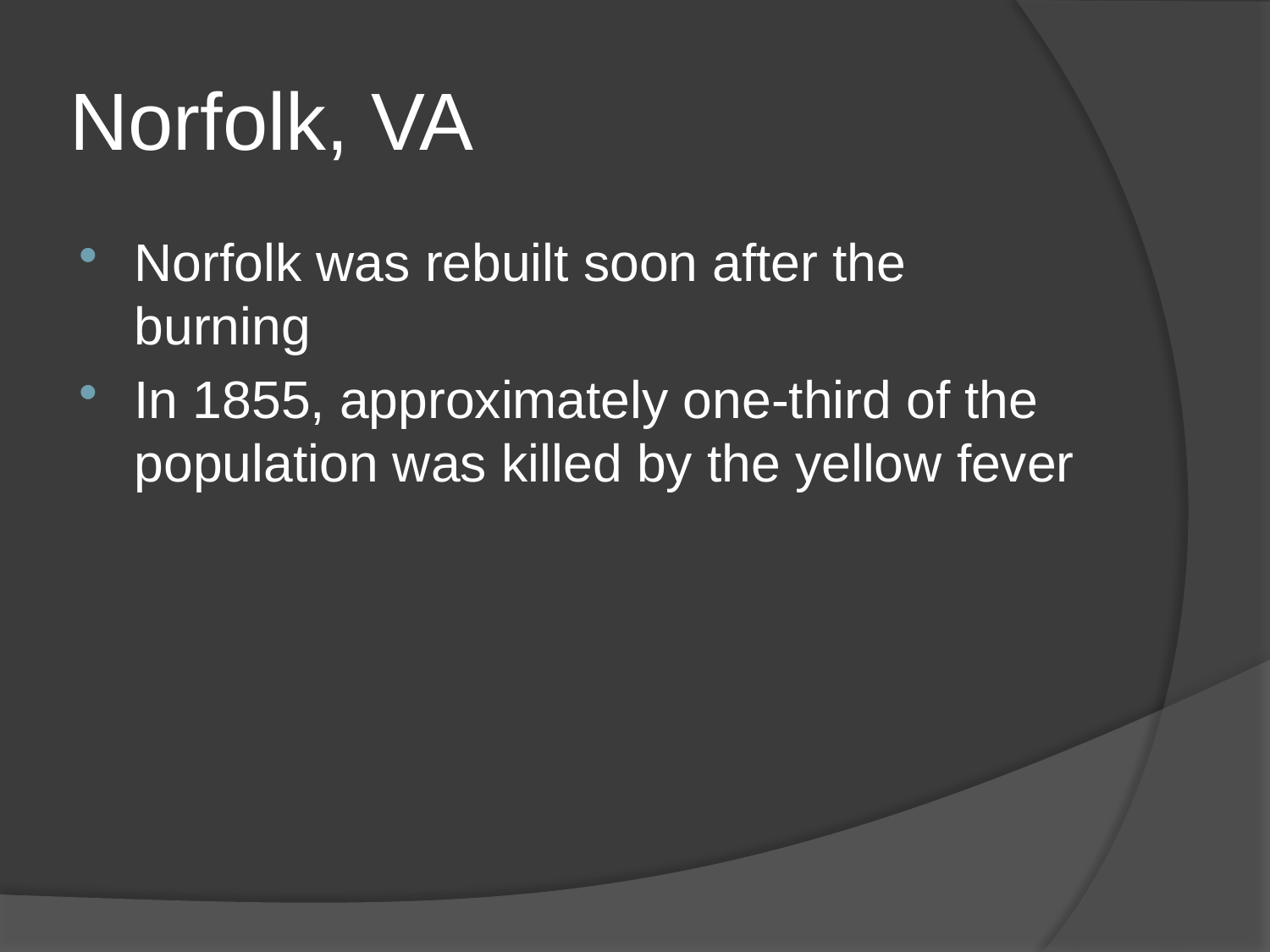

# Norfolk, VA
Norfolk was rebuilt soon after the burning
In 1855, approximately one-third of the population was killed by the yellow fever